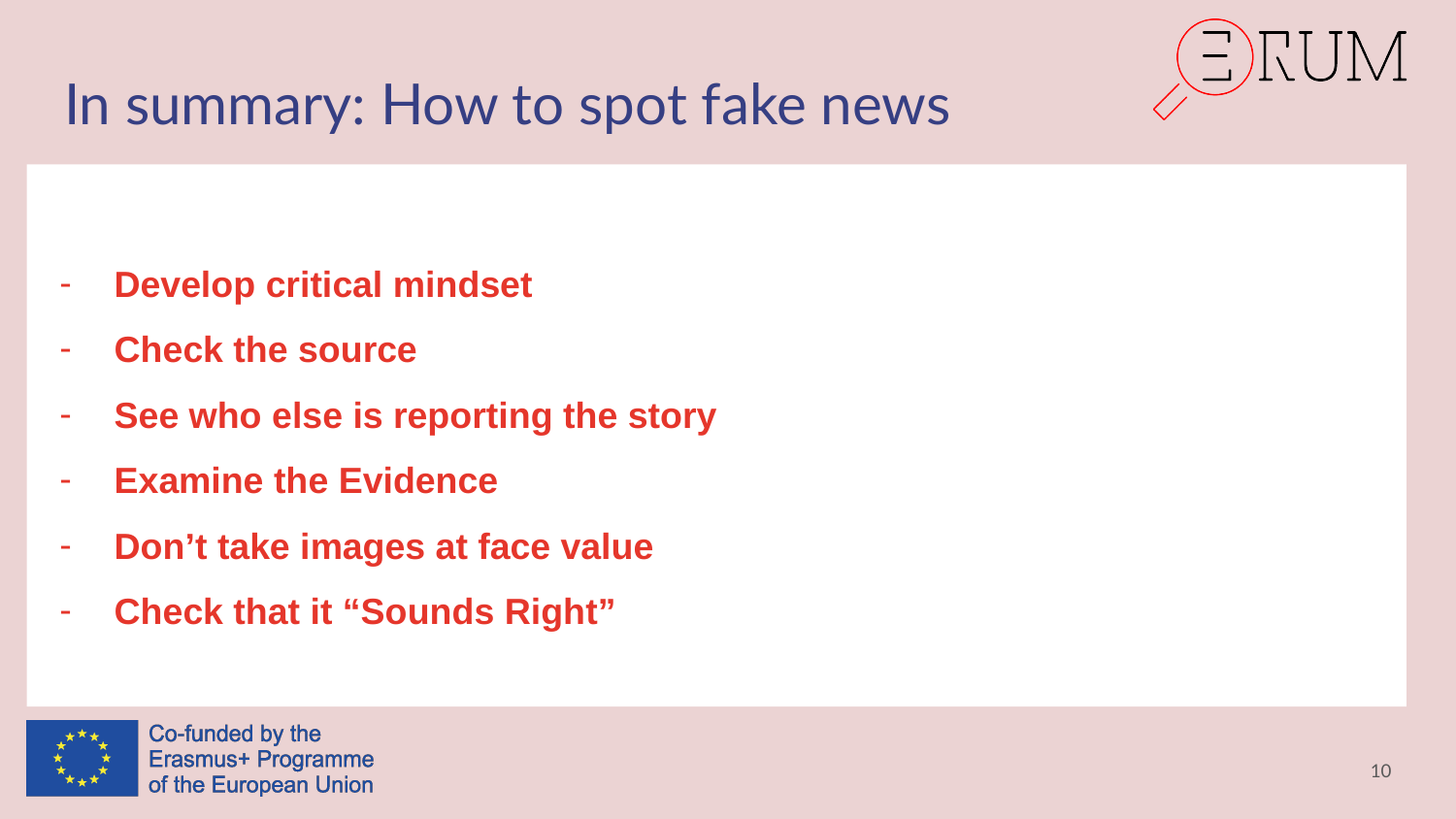

# In summary: How to spot fake news
Develop critical mindset
Check the source
See who else is reporting the story
Examine the Evidence
Don’t take images at face value
Check that it “Sounds Right”
10